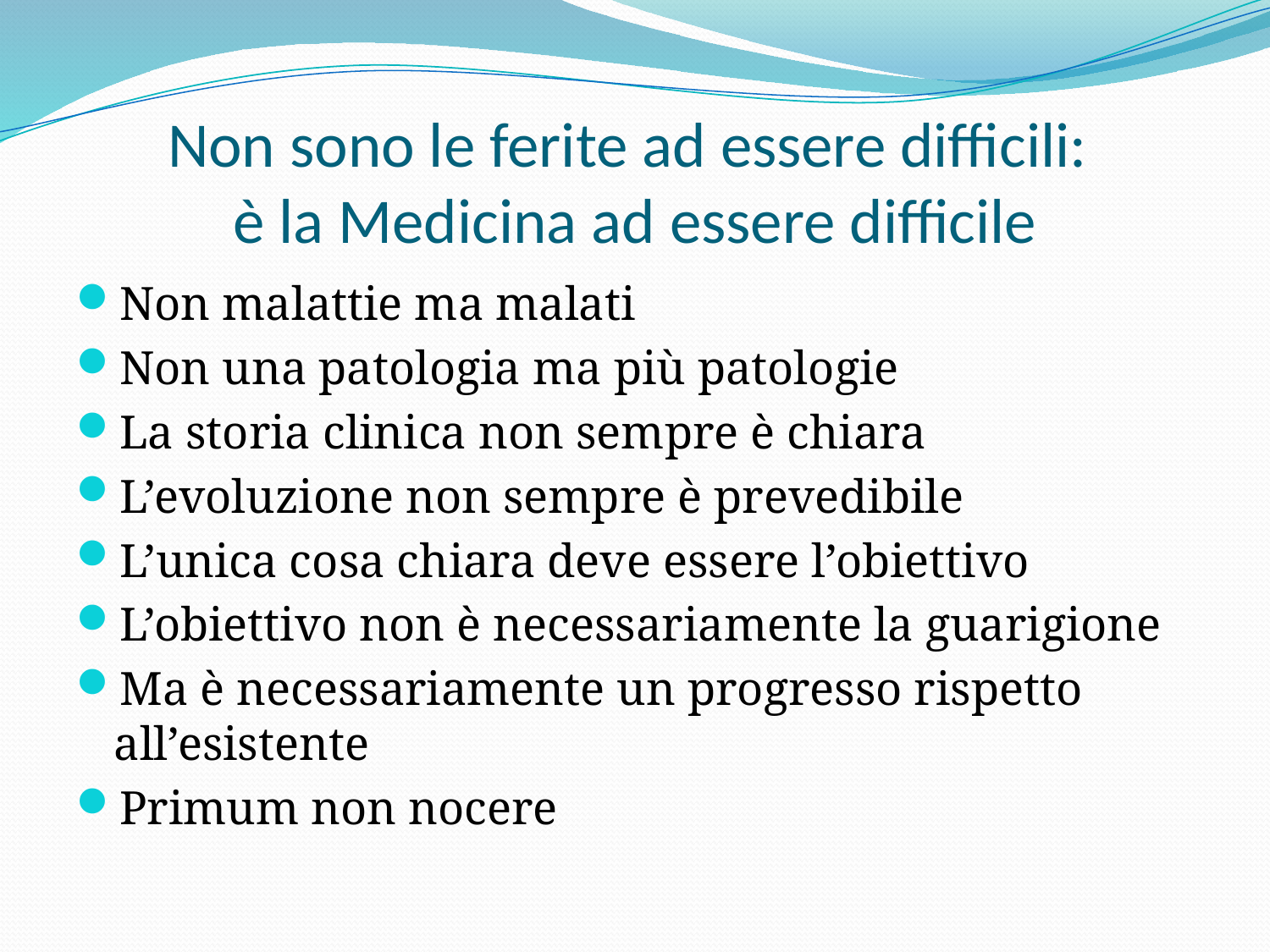

# Non sono le ferite ad essere difficili: è la Medicina ad essere difficile
Non malattie ma malati
Non una patologia ma più patologie
La storia clinica non sempre è chiara
L’evoluzione non sempre è prevedibile
L’unica cosa chiara deve essere l’obiettivo
L’obiettivo non è necessariamente la guarigione
Ma è necessariamente un progresso rispetto all’esistente
Primum non nocere